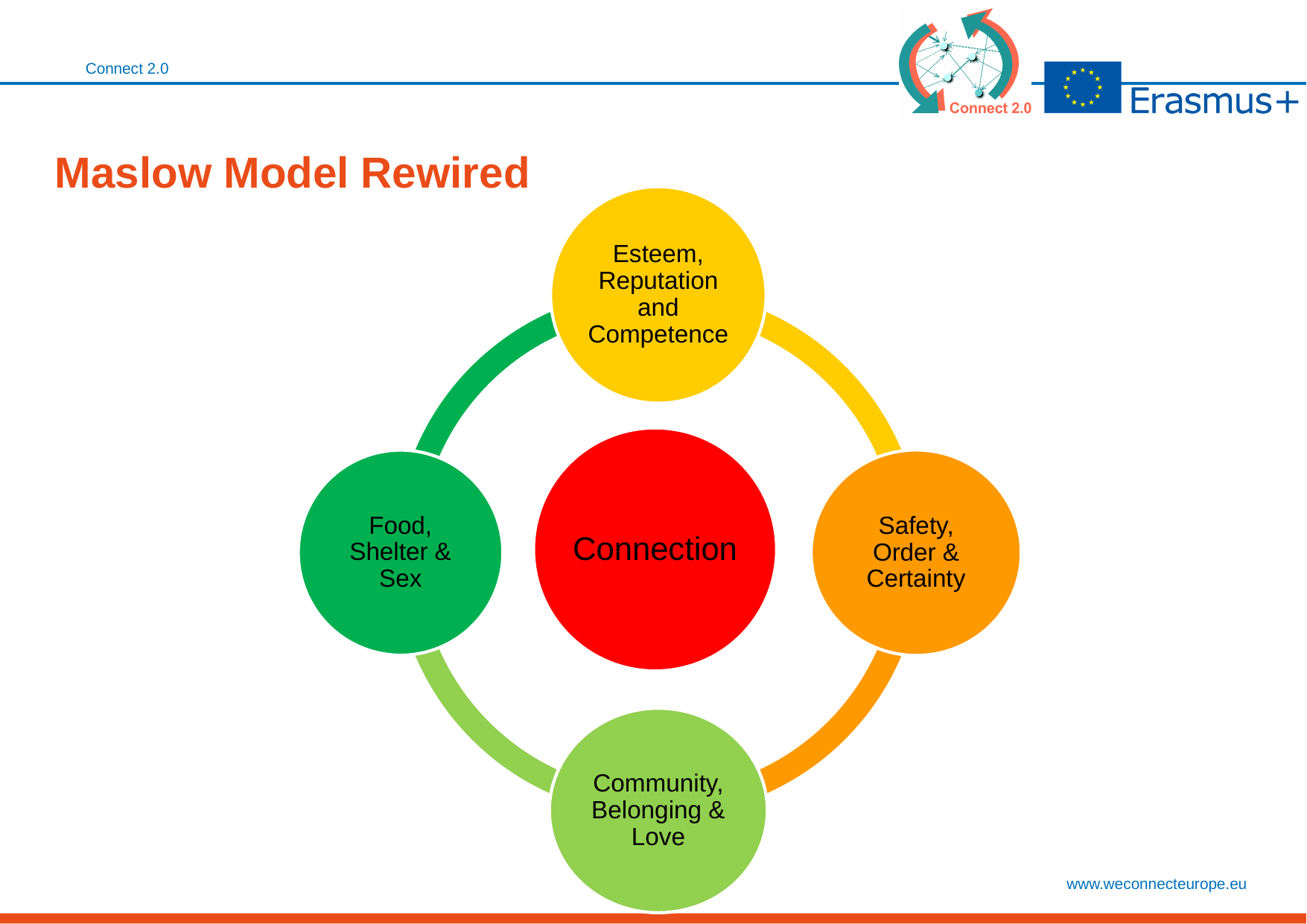

Connect 2.0
# Maslow Model Rewired
Connection
Esteem, Reputation and Competence
Safety, Order & Certainty
Community, Belonging & Love
Food, Shelter & Sex